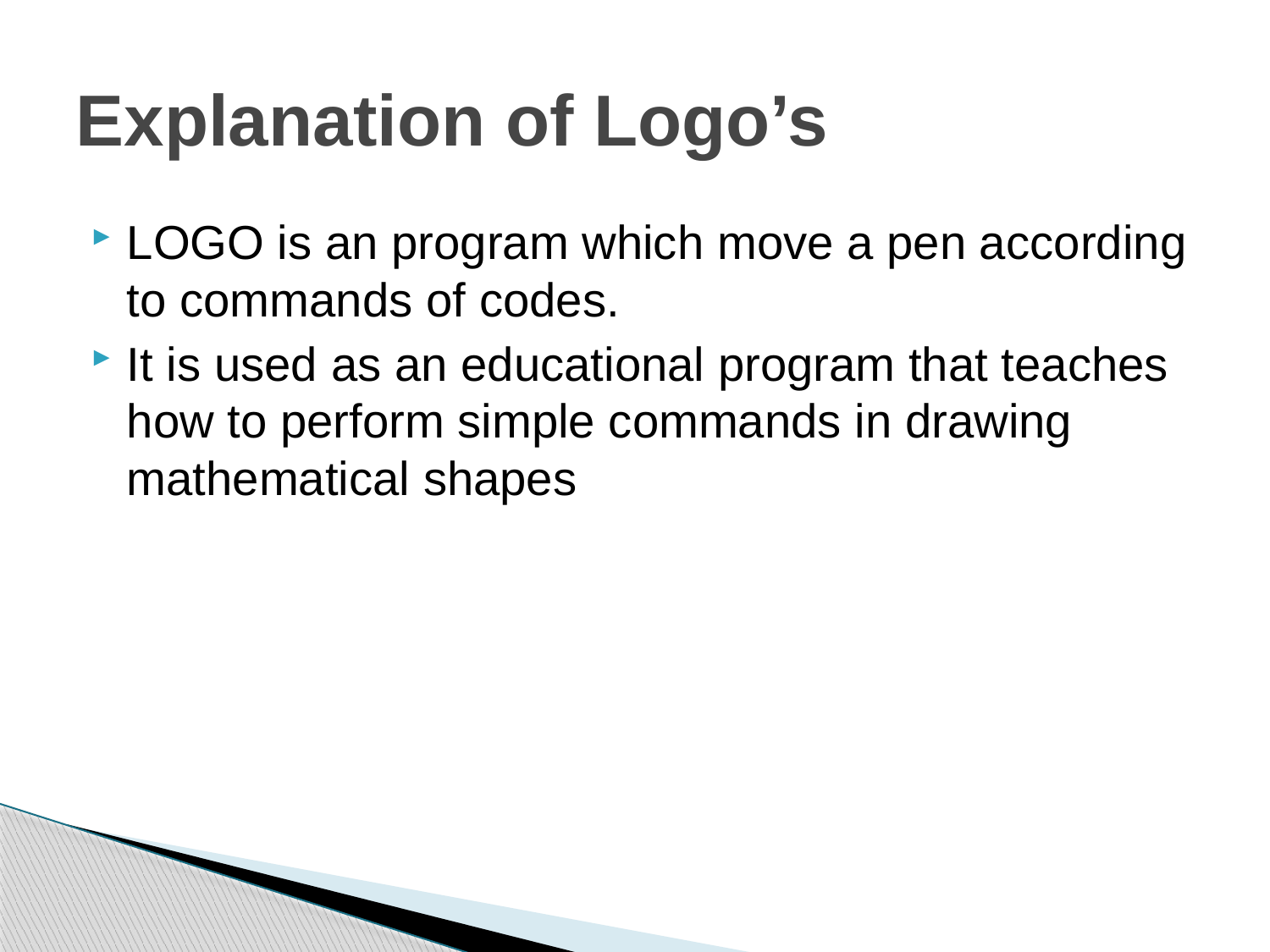

# Explanation of Logo’s
LOGO is an program which move a pen according to commands of codes.
It is used as an educational program that teaches how to perform simple commands in drawing mathematical shapes